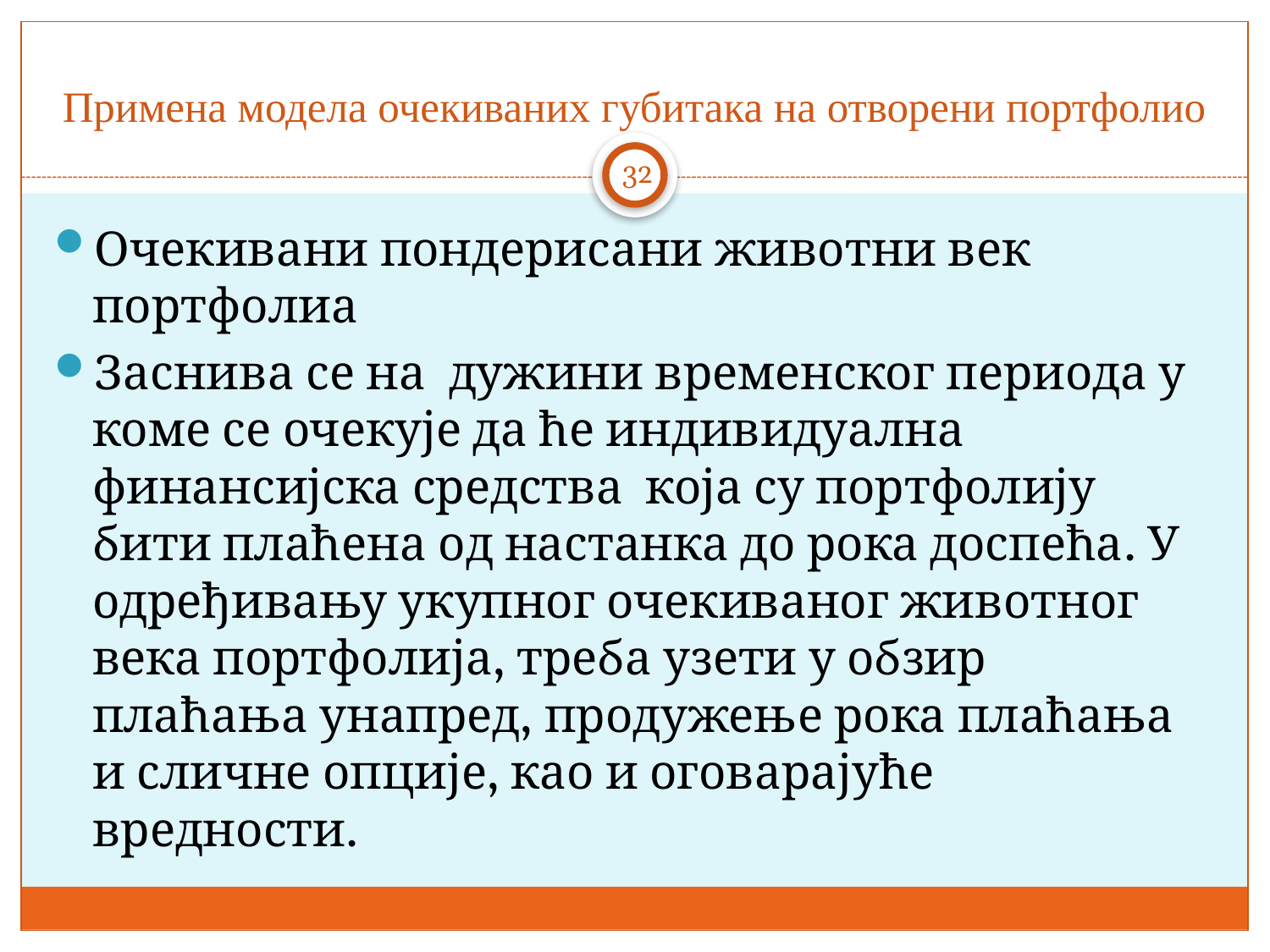

# Примена модела очекиваних губитака на отворени портфолио
32
Очекивани пондерисани животни век портфолиа
Заснива се на  дужини временског периода у коме се очекује да ће индивидуална финансијска средства  која су портфолију бити плаћена од настанка до рока доспећа. У одређивању укупног очекиваног животног века портфолија, треба узети у обзир плаћања унапред, продужење рока плаћања и сличне опције, као и оговарајуће вредности.